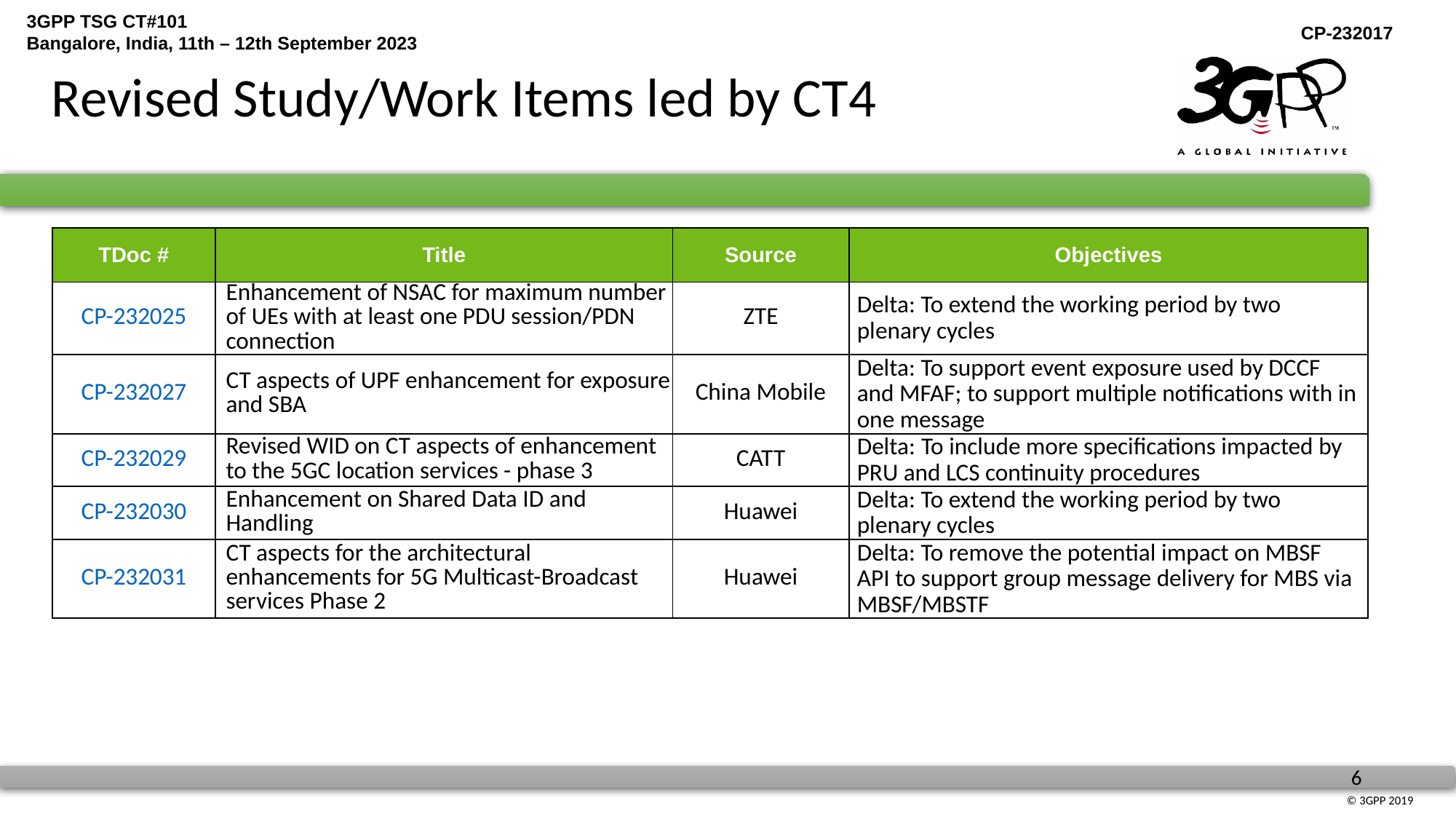

# Revised Study/Work Items led by CT4
| TDoc # | Title | Source | Objectives |
| --- | --- | --- | --- |
| CP-232025 | Enhancement of NSAC for maximum number of UEs with at least one PDU session/PDN connection | ZTE | Delta: To extend the working period by two plenary cycles |
| CP-232027 | CT aspects of UPF enhancement for exposure and SBA | China Mobile | Delta: To support event exposure used by DCCF and MFAF; to support multiple notifications with in one message |
| CP-232029 | Revised WID on CT aspects of enhancement to the 5GC location services - phase 3 | CATT | Delta: To include more specifications impacted by PRU and LCS continuity procedures |
| CP-232030 | Enhancement on Shared Data ID and Handling | Huawei | Delta: To extend the working period by two plenary cycles |
| CP-232031 | CT aspects for the architectural enhancements for 5G Multicast-Broadcast services Phase 2 | Huawei | Delta: To remove the potential impact on MBSF API to support group message delivery for MBS via MBSF/MBSTF |